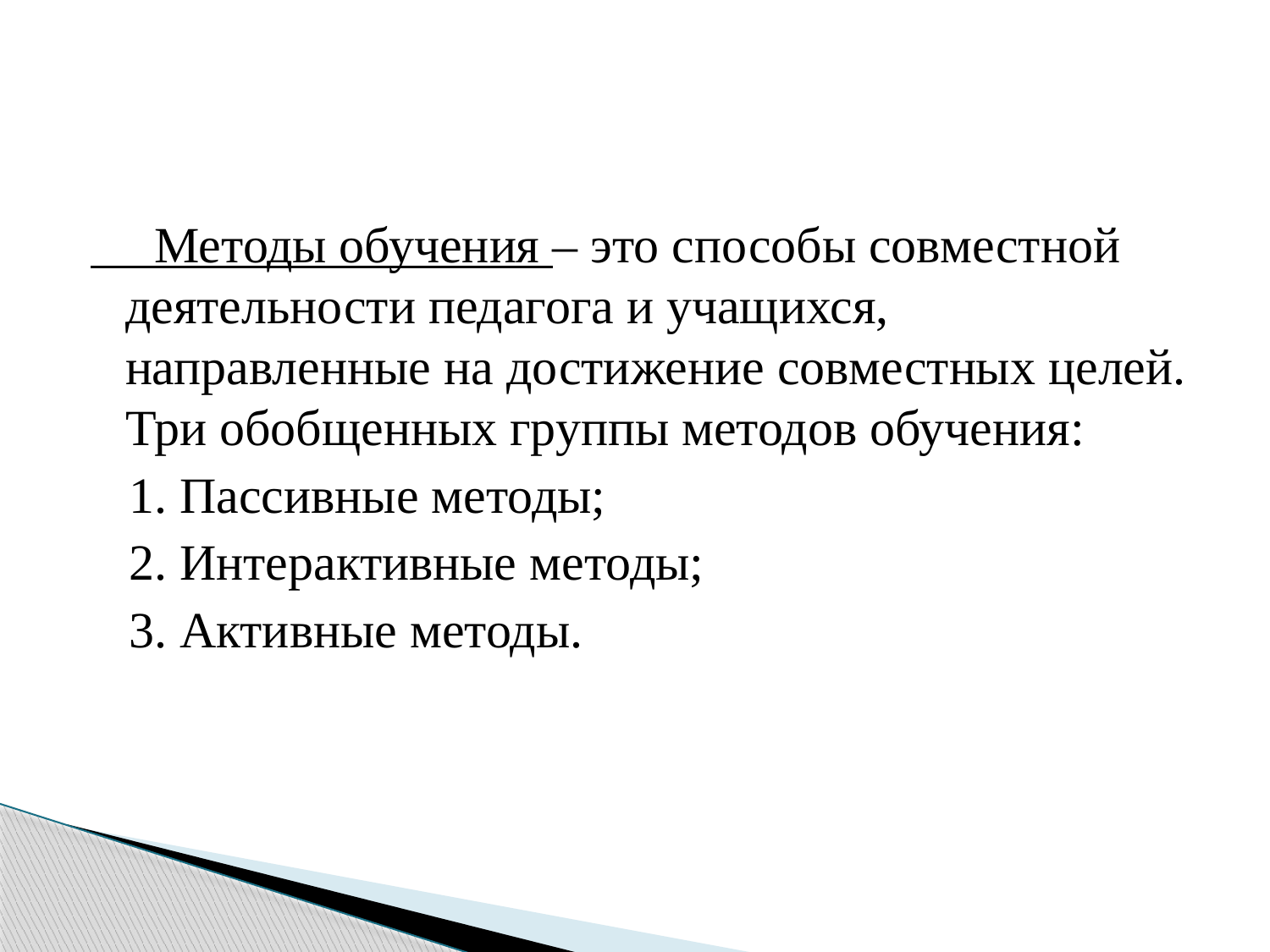

#
     Методы обучения – это способы совместной деятельности педагога и учащихся, направленные на достижение совместных целей.
Три обобщенных группы методов обучения:
   1. Пассивные методы;
   2. Интерактивные методы;
   3. Активные методы.